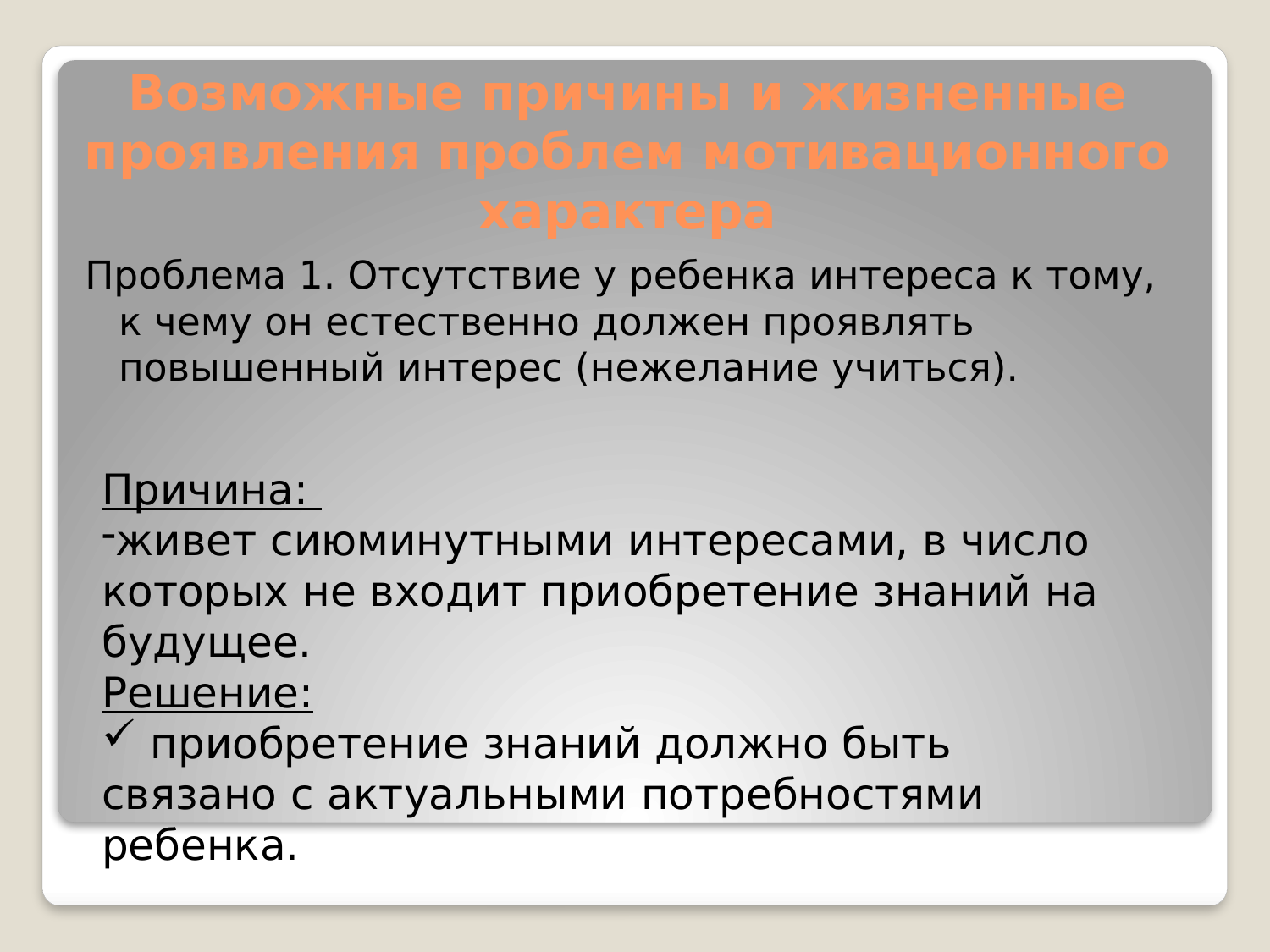

# Возможные причины и жизненные проявления проблем мотивационного характера
Проблема 1. Отсутствие у ребенка интереса к тому, к чему он естественно должен проявлять повышенный интерес (нежелание учиться).
Причина:
живет сиюминутными интересами, в число которых не входит приобретение знаний на будущее.
Решение:
 приобретение знаний должно быть связано с актуальными потребностями ребенка.